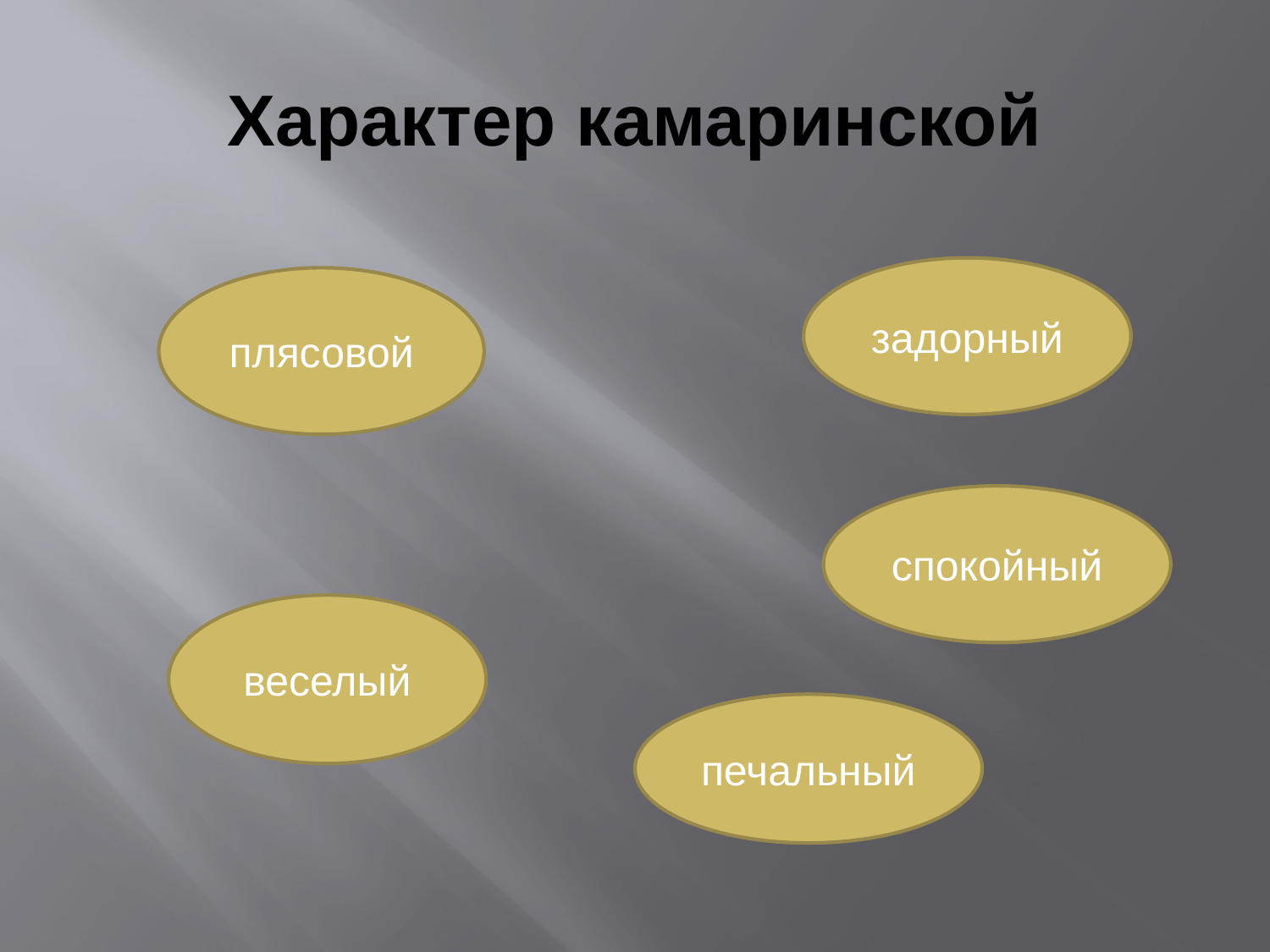

# Характер камаринской

задорный
плясовой

спокойный
веселый
печальный